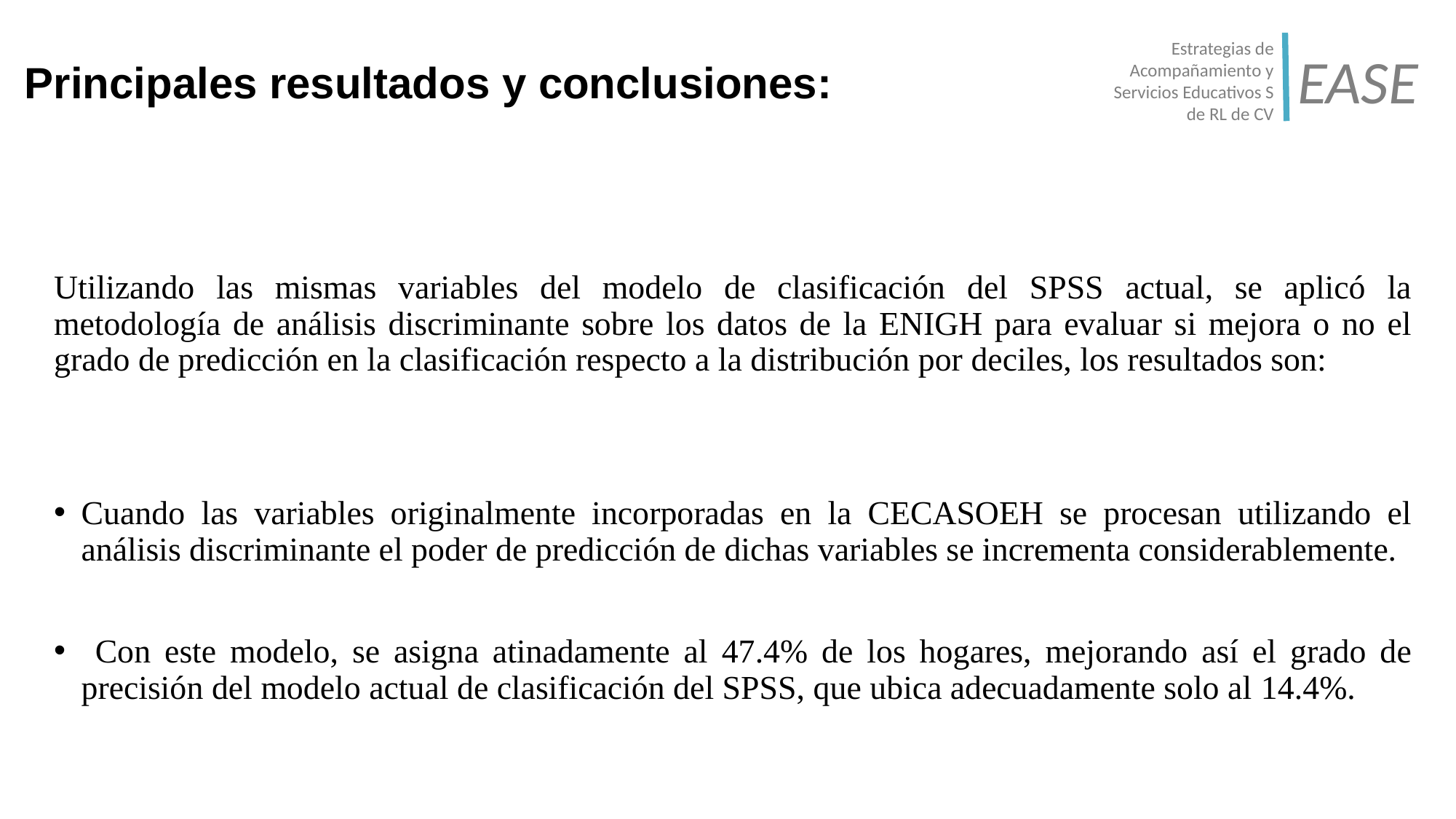

# Principales resultados y conclusiones:
Estrategias de Acompañamiento y Servicios Educativos S de RL de CV

EASE

Utilizando las mismas variables del modelo de clasificación del SPSS actual, se aplicó la metodología de análisis discriminante sobre los datos de la ENIGH para evaluar si mejora o no el grado de predicción en la clasificación respecto a la distribución por deciles, los resultados son:

Cuando las variables originalmente incorporadas en la CECASOEH se procesan utilizando el análisis discriminante el poder de predicción de dichas variables se incrementa considerablemente.

 Con este modelo, se asigna atinadamente al 47.4% de los hogares, mejorando así el grado de precisión del modelo actual de clasificación del SPSS, que ubica adecuadamente solo al 14.4%.